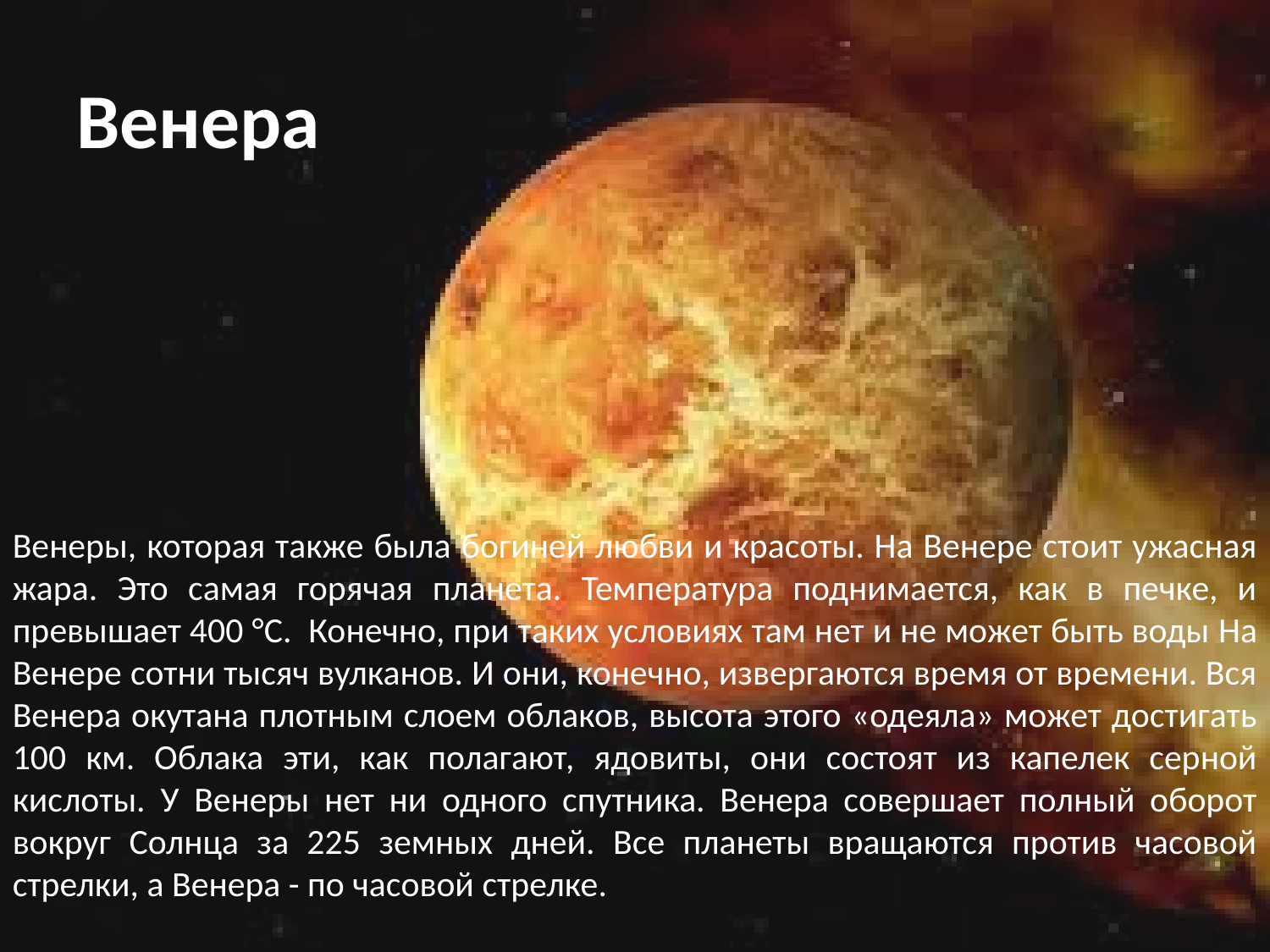

# Венера
Венеры, которая также была богиней любви и красоты. На Венере стоит ужасная жара. Это самая горячая планета. Температура поднимается, как в печке, и превышает 400 °С.  Конечно, при таких условиях там нет и не может быть воды На Венере сотни тысяч вулканов. И они, конечно, извергаются время от времени. Вся Венера окутана плотным слоем облаков, высота этого «одеяла» может достигать 100 км. Облака эти, как полагают, ядовиты, они состоят из капелек серной кислоты. У Венеры нет ни одного спутника. Венера совершает полный оборот вокруг Солнца за 225 земных дней. Все планеты вращаются против часовой стрелки, а Венера - по часовой стрелке.